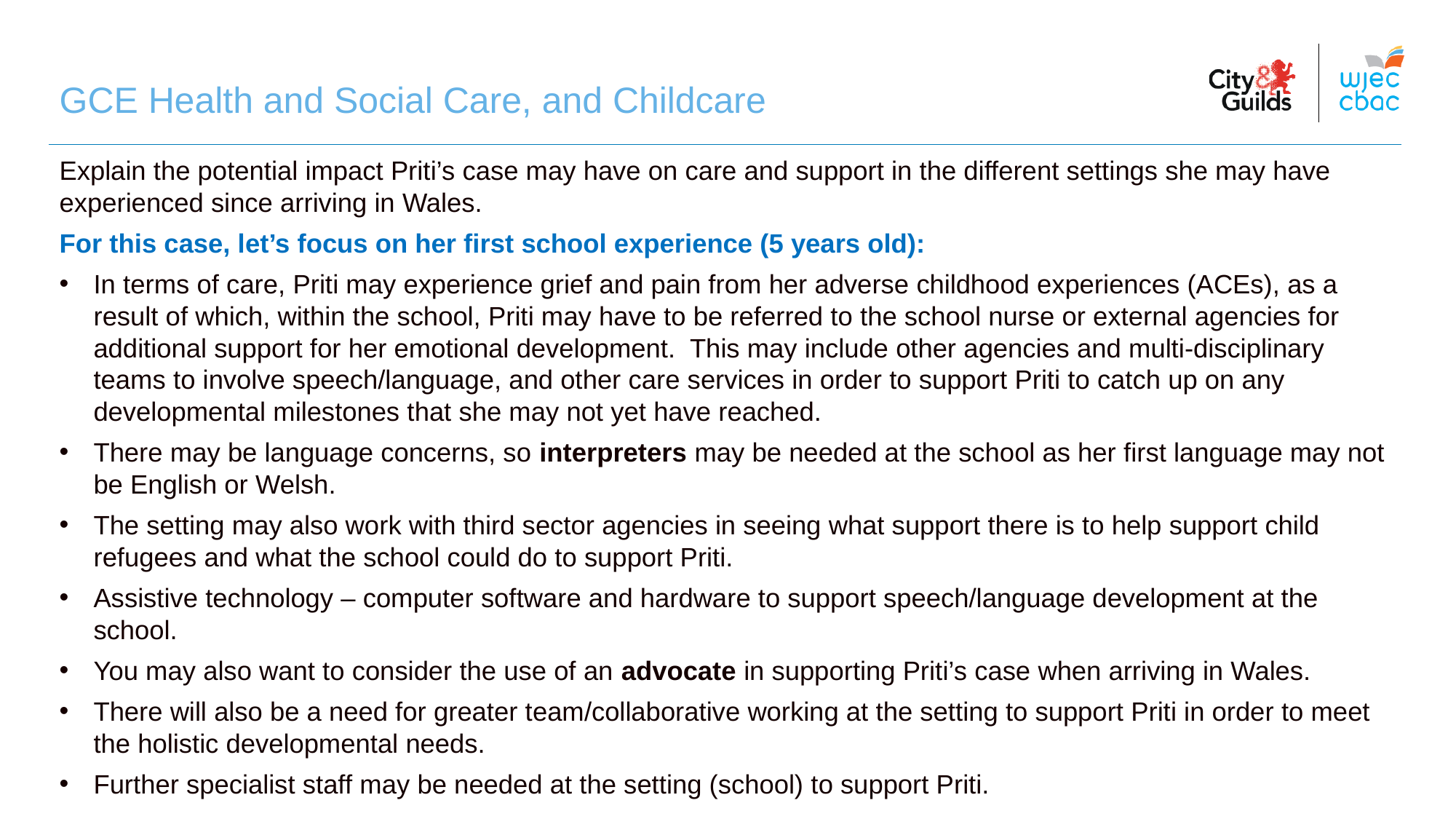

# GCE Health and Social Care, and Childcare
Explain the potential impact Priti’s case may have on care and support in the different settings she may have experienced since arriving in Wales.
For this case, let’s focus on her first school experience (5 years old):
In terms of care, Priti may experience grief and pain from her adverse childhood experiences (ACEs), as a result of which, within the school, Priti may have to be referred to the school nurse or external agencies for additional support for her emotional development.  This may include other agencies and multi-disciplinary teams to involve speech/language, and other care services in order to support Priti to catch up on any developmental milestones that she may not yet have reached.
There may be language concerns, so interpreters may be needed at the school as her first language may not be English or Welsh.
The setting may also work with third sector agencies in seeing what support there is to help support child refugees and what the school could do to support Priti.
Assistive technology – computer software and hardware to support speech/language development at the school.
You may also want to consider the use of an advocate in supporting Priti’s case when arriving in Wales.
There will also be a need for greater team/collaborative working at the setting to support Priti in order to meet the holistic developmental needs.
Further specialist staff may be needed at the setting (school) to support Priti.